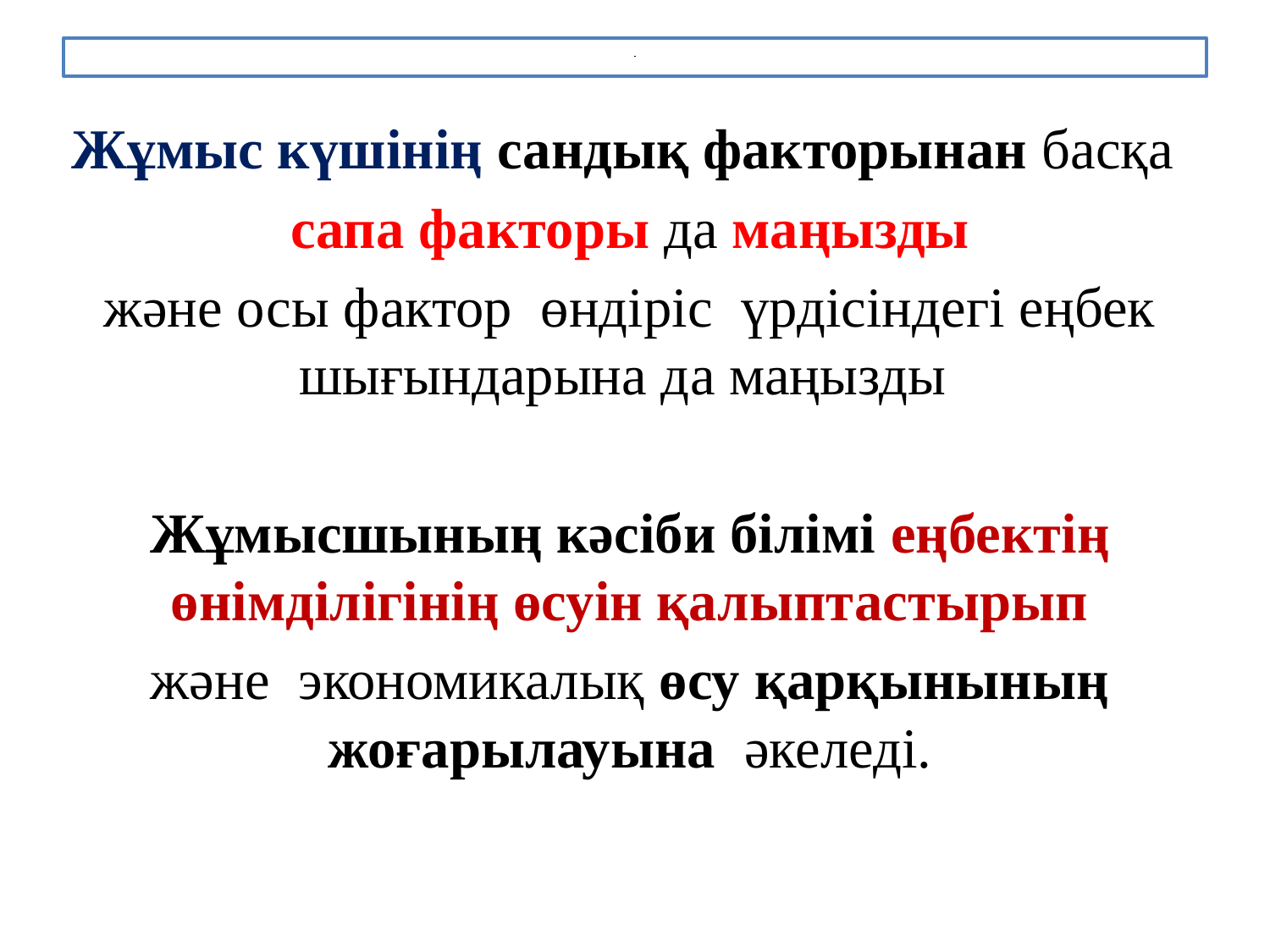

#
Жұмыс күшінің сандық факторынан басқа
сапа факторы да маңызды
және осы фактор  өндіріс  үрдісіндегі еңбек шығындарына да маңызды

Жұмысшының кәсіби білімі еңбектің өнімділігінің өсуін қалыптастырып
және  экономикалық өсу қарқынының жоғарылауына  әкеледі.